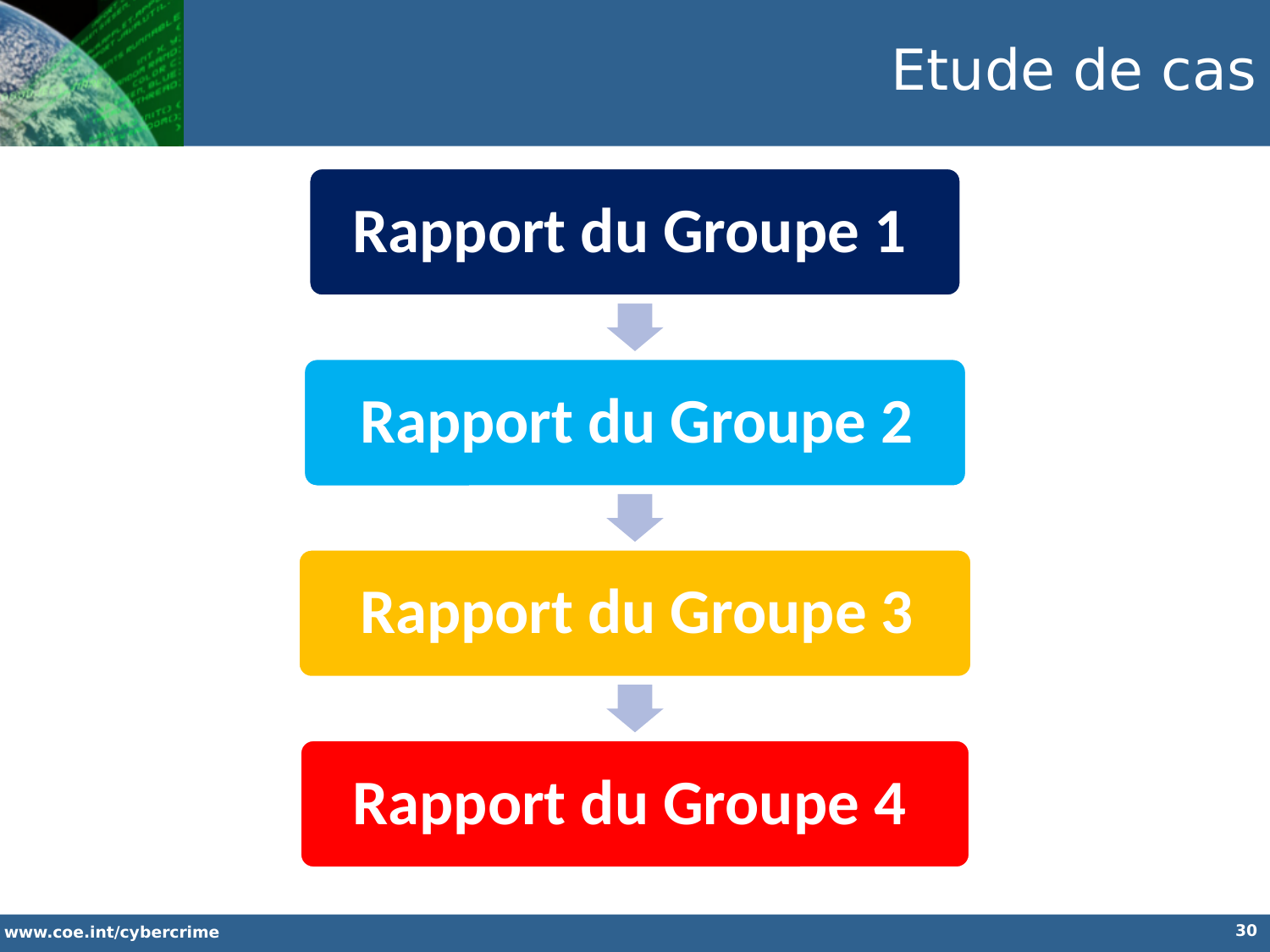

Etude de cas
Rapport du Groupe 1

Rapport du Groupe 2

Rapport du Groupe 3

Rapport du Groupe 4
#
30